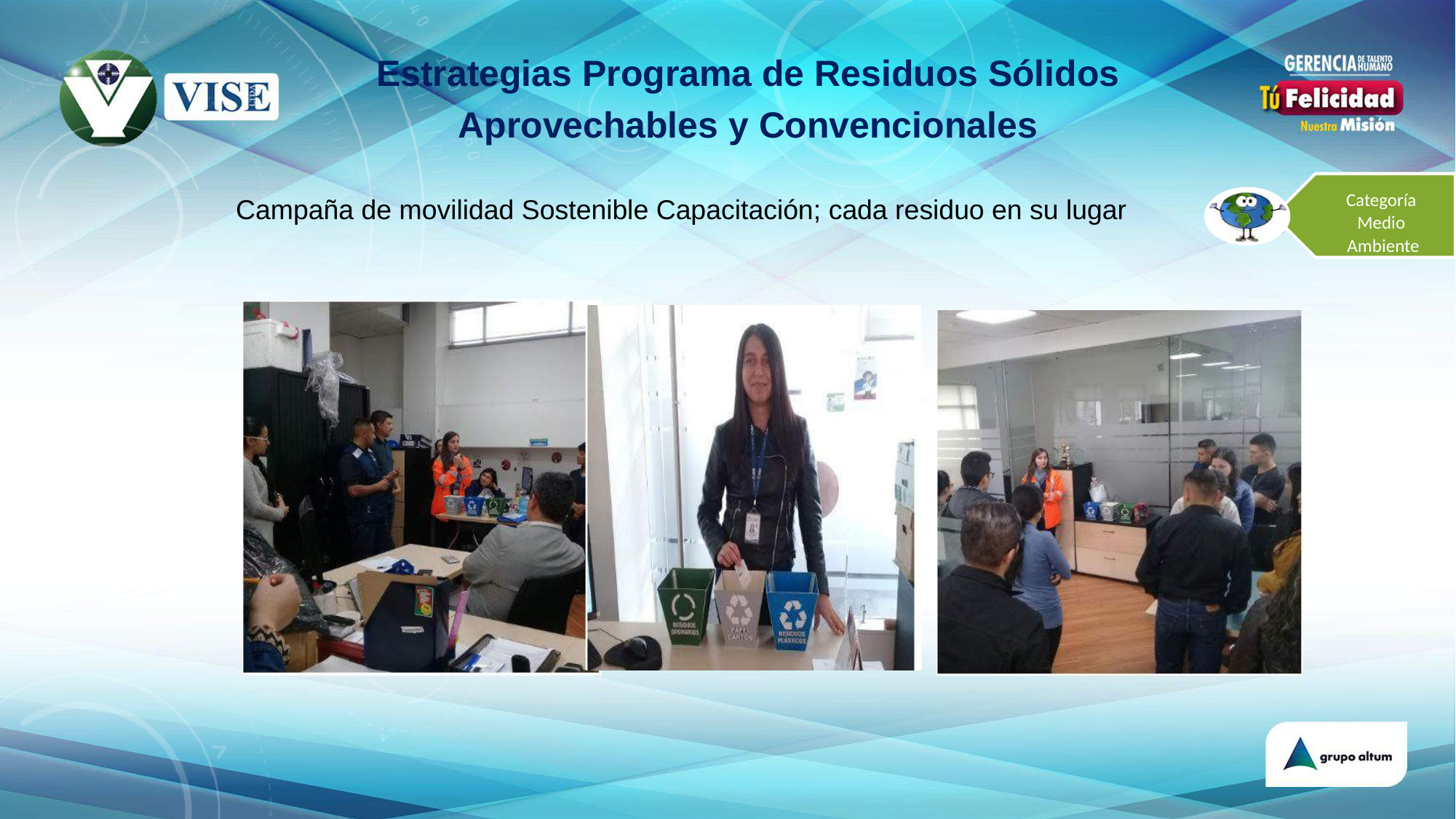

# Estrategias Programa de Residuos Sólidos  Aprovechables y Convencionales

Categoría  Medio  Ambiente

Campaña de movilidad Sostenible Capacitación; cada residuo en su lugar